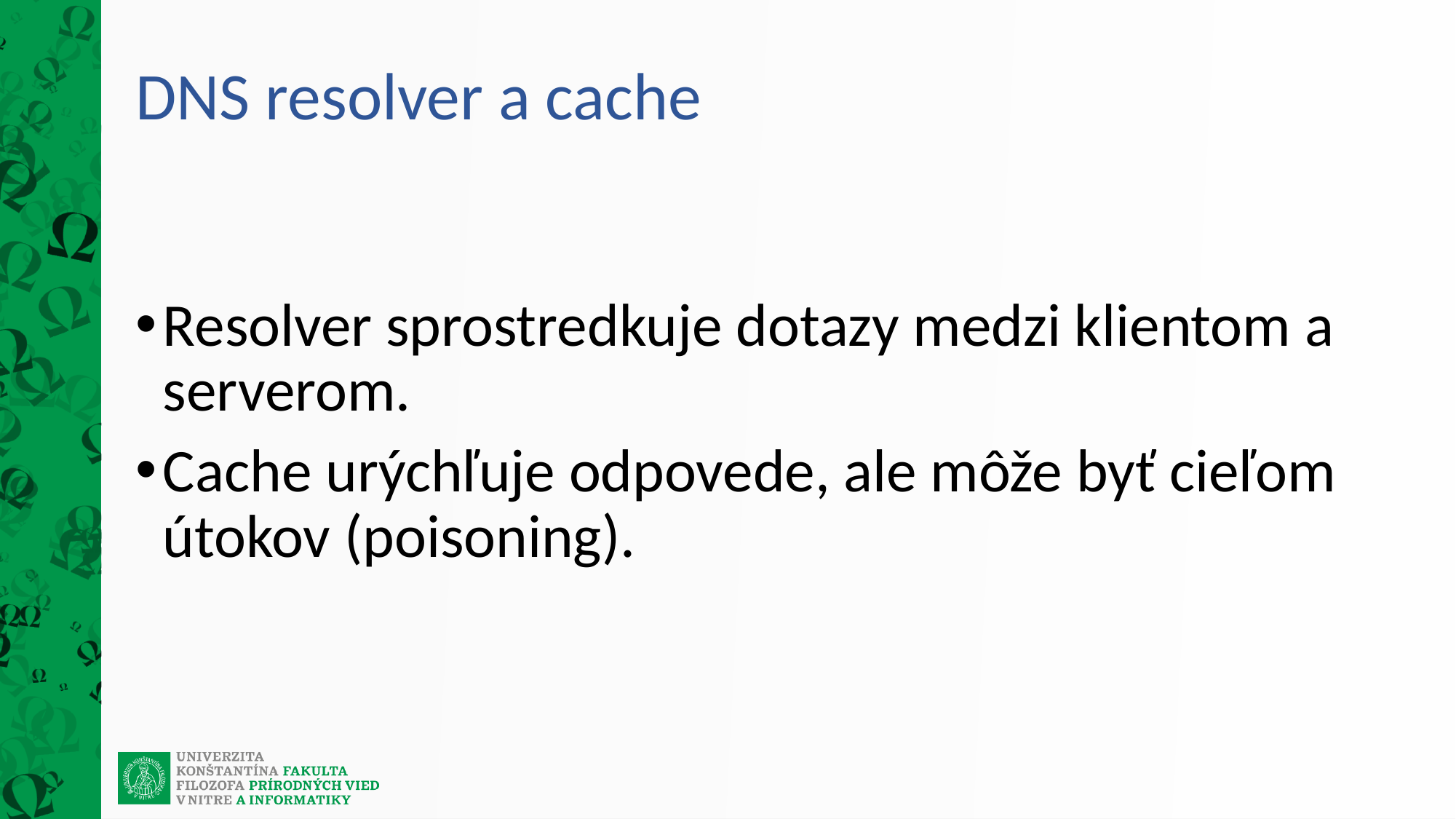

# DNS resolver a cache

Resolver sprostredkuje dotazy medzi klientom a serverom.
Cache urýchľuje odpovede, ale môže byť cieľom útokov (poisoning).